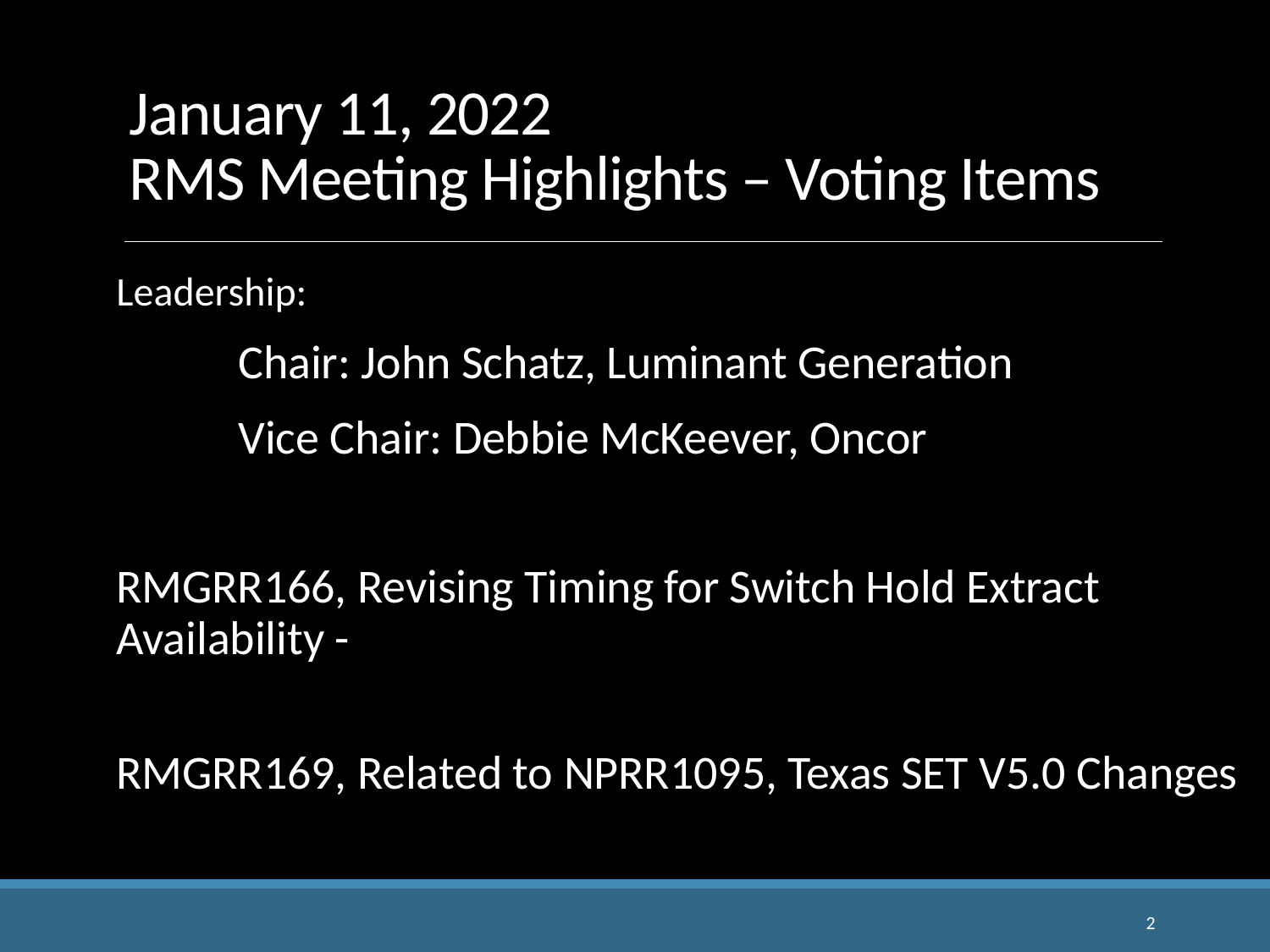

# January 11, 2022 RMS Meeting Highlights – Voting Items
Leadership:
	Chair: John Schatz, Luminant Generation
	Vice Chair: Debbie McKeever, Oncor

RMGRR166, Revising Timing for Switch Hold Extract Availability -

RMGRR169, Related to NPRR1095, Texas SET V5.0 Changes

2